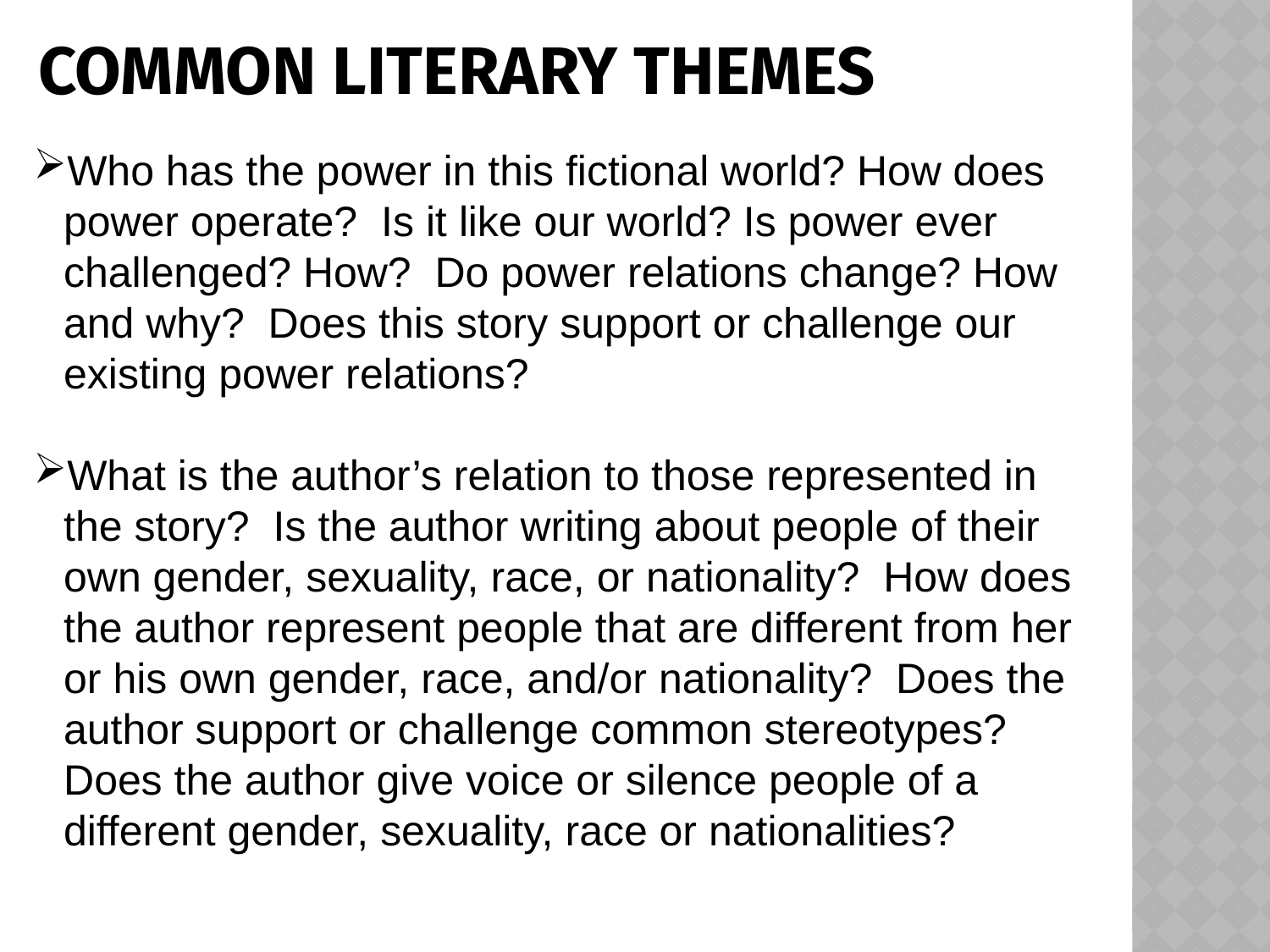

# Common Literary Themes
Who has the power in this fictional world? How does power operate?  Is it like our world? Is power ever challenged? How?  Do power relations change? How and why?  Does this story support or challenge our existing power relations?

What is the author’s relation to those represented in the story?  Is the author writing about people of their own gender, sexuality, race, or nationality?  How does the author represent people that are different from her or his own gender, race, and/or nationality?  Does the author support or challenge common stereotypes?  Does the author give voice or silence people of a different gender, sexuality, race or nationalities?